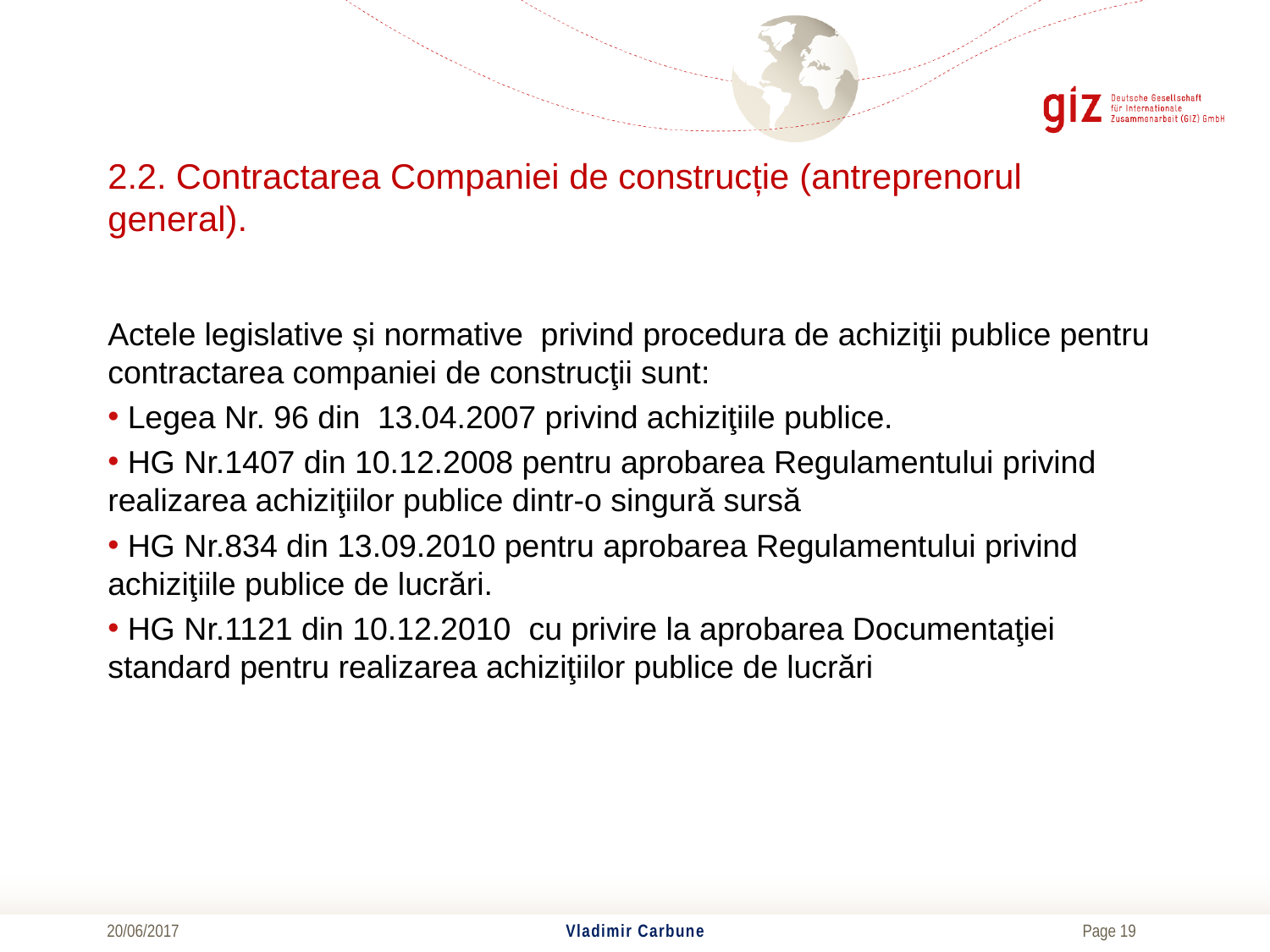

# 2.2. Contractarea Companiei de construcție (antreprenorul general).

Actele legislative și normative  privind procedura de achiziţii publice pentru contractarea companiei de construcţii sunt:
 Legea Nr. 96 din  13.04.2007 privind achiziţiile publice.
 HG Nr.1407 din 10.12.2008 pentru aprobarea Regulamentului privind realizarea achiziţiilor publice dintr-o singură sursă
 HG Nr.834 din 13.09.2010 pentru aprobarea Regulamentului privind achiziţiile publice de lucrări.
 HG Nr.1121 din 10.12.2010  cu privire la aprobarea Documentaţiei standard pentru realizarea achiziţiilor publice de lucrări
20/06/2017
Vladimir Carbune